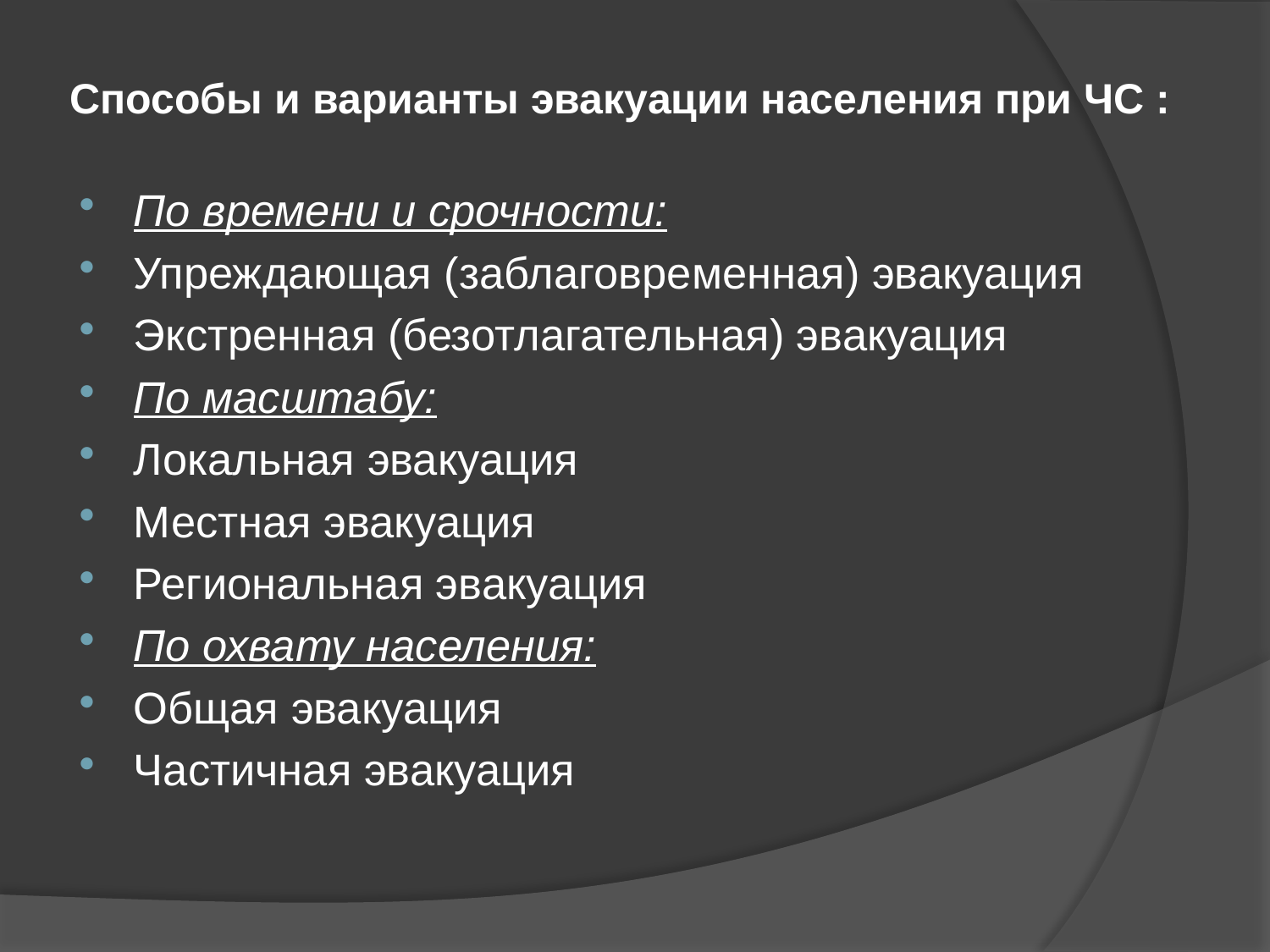

# Способы и варианты эвакуации населения при ЧС :
По времени и срочности:
Упреждающая (заблаговременная) эвакуация
Экстренная (безотлагательная) эвакуация
По масштабу:
Локальная эвакуация
Местная эвакуация
Региональная эвакуация
По охвату населения:
Общая эвакуация
Частичная эвакуация